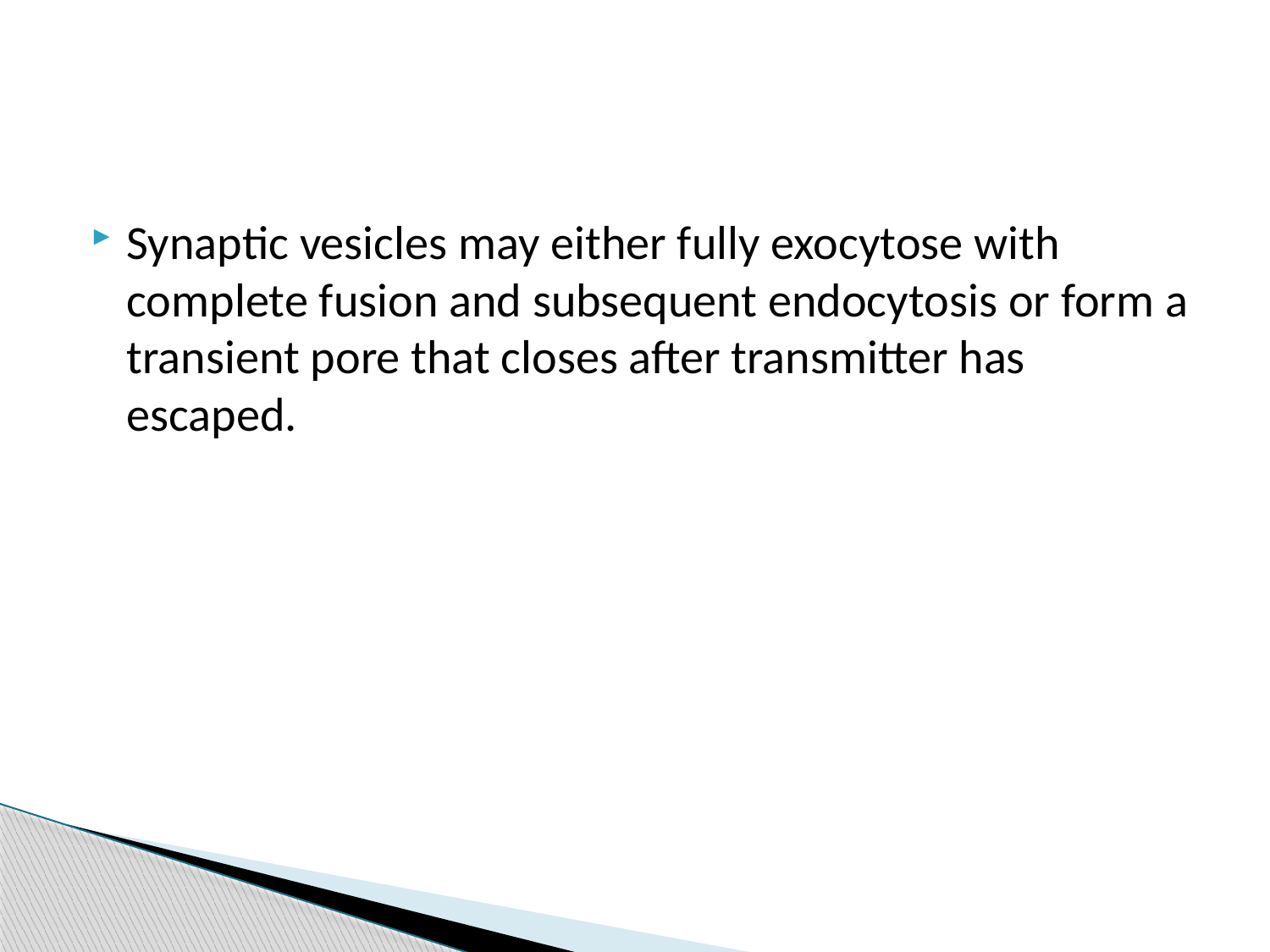

Synaptic vesicles may either fully exocytose with complete fusion and subsequent endocytosis or form a transient pore that closes after transmitter has escaped.